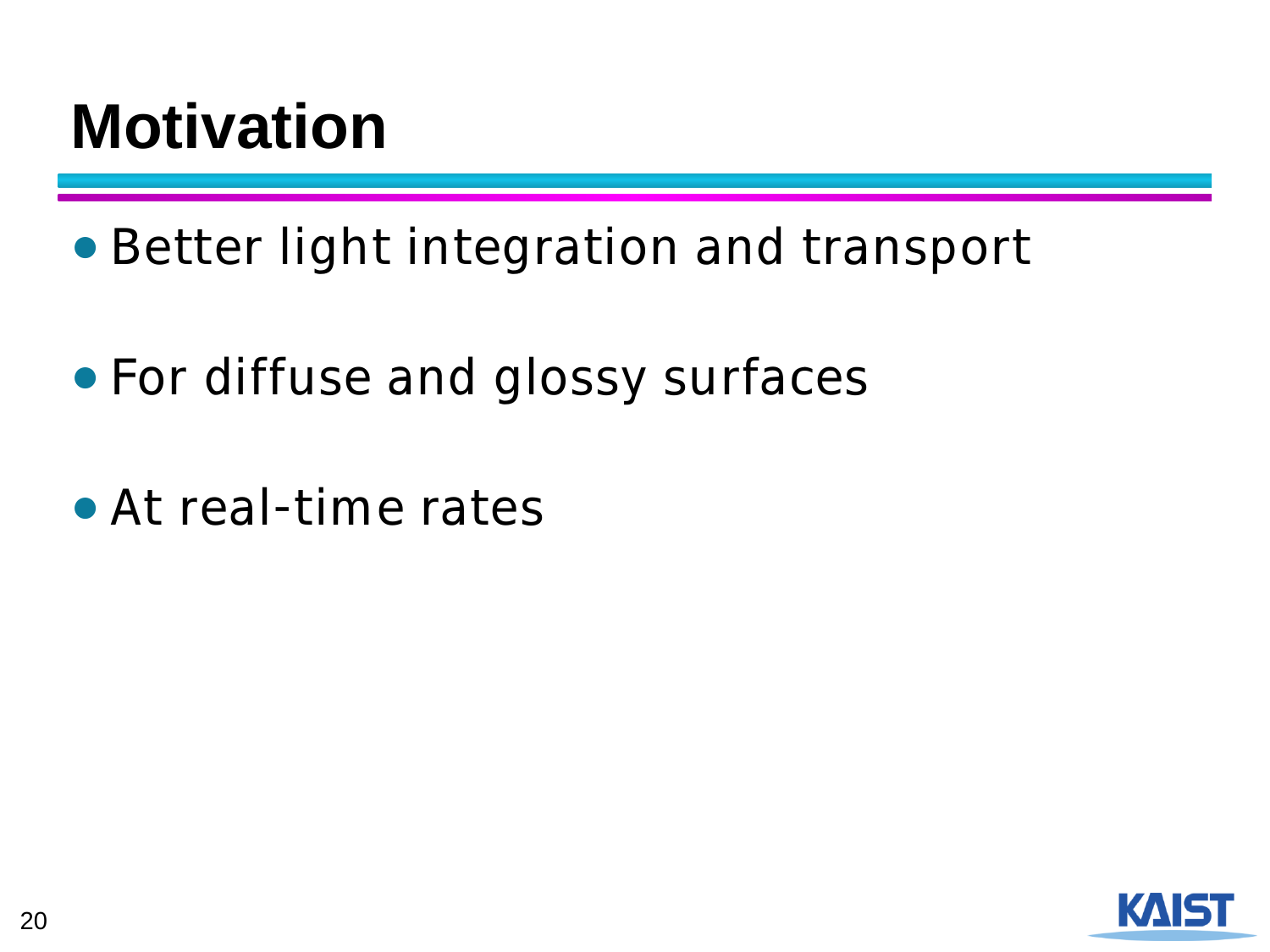

# Motivation
Better light integration and transport

For diffuse and glossy surfaces

At real-time rates